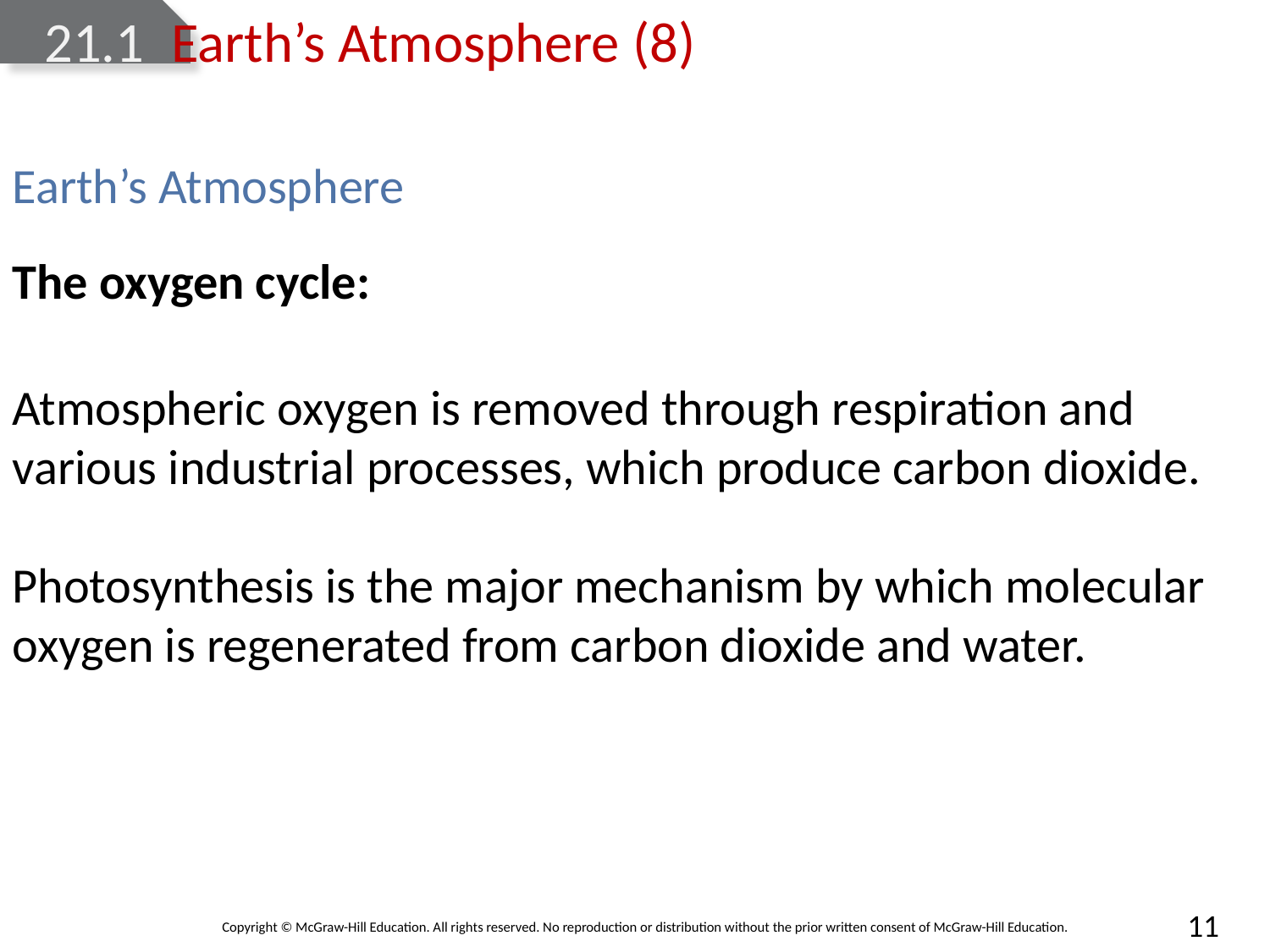

# 21.1	Earth’s Atmosphere (8)
Earth’s Atmosphere
The oxygen cycle:
Atmospheric oxygen is removed through respiration and various industrial processes, which produce carbon dioxide.
Photosynthesis is the major mechanism by which molecular oxygen is regenerated from carbon dioxide and water.